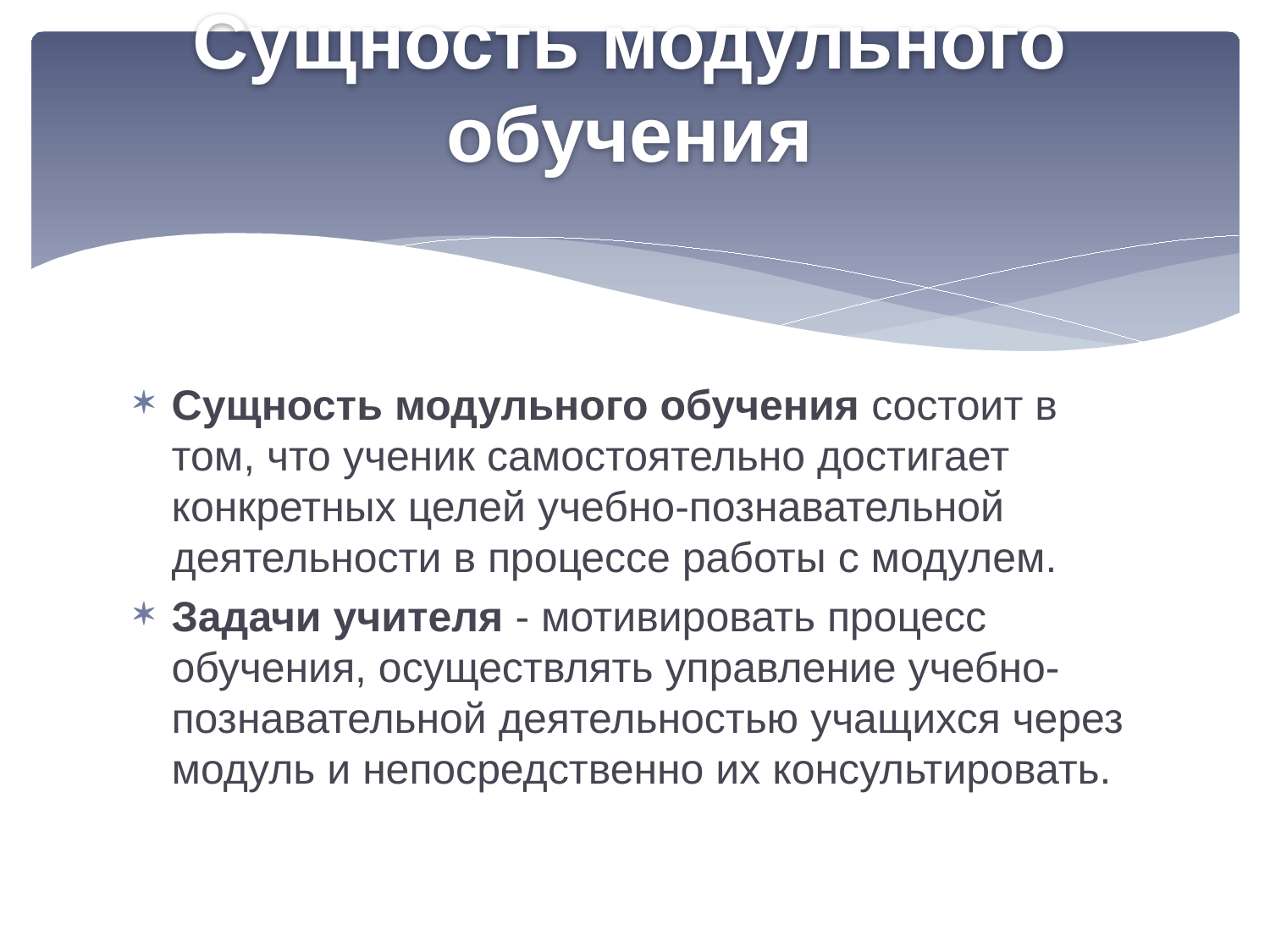

# Сущность модульного обучения
Сущность модульного обучения состоит в том, что ученик самостоятельно достигает конкретных целей учебно-познавательной деятельности в процессе работы с модулем.
Задачи учителя - мотивировать процесс обучения, осуществлять управление учебно-познавательной деятельностью учащихся через модуль и непосредственно их консультировать.